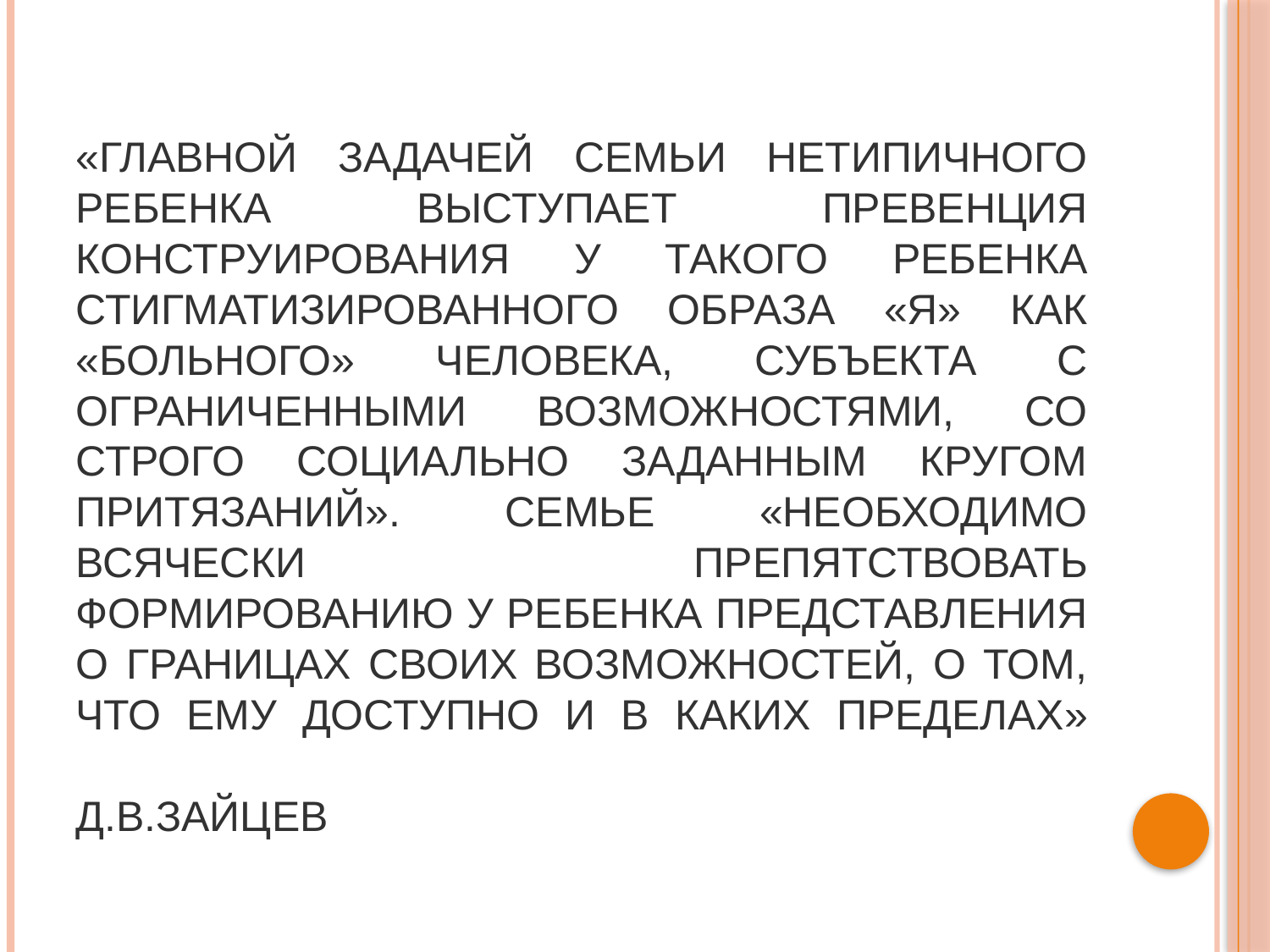

# «главной задачей семьи нетипичного ребенка выступает превенция конструирования у такого ребенка стигматизированного образа «Я» как «больного» человека, субъекта с ограниченными возможностями, со строго социально заданным кругом притязаний». Семье «необходимо всячески препятствовать формированию у ребенка представления о границах своих возможностей, о том, что ему доступно и в каких пределах» Д.В.Зайцев